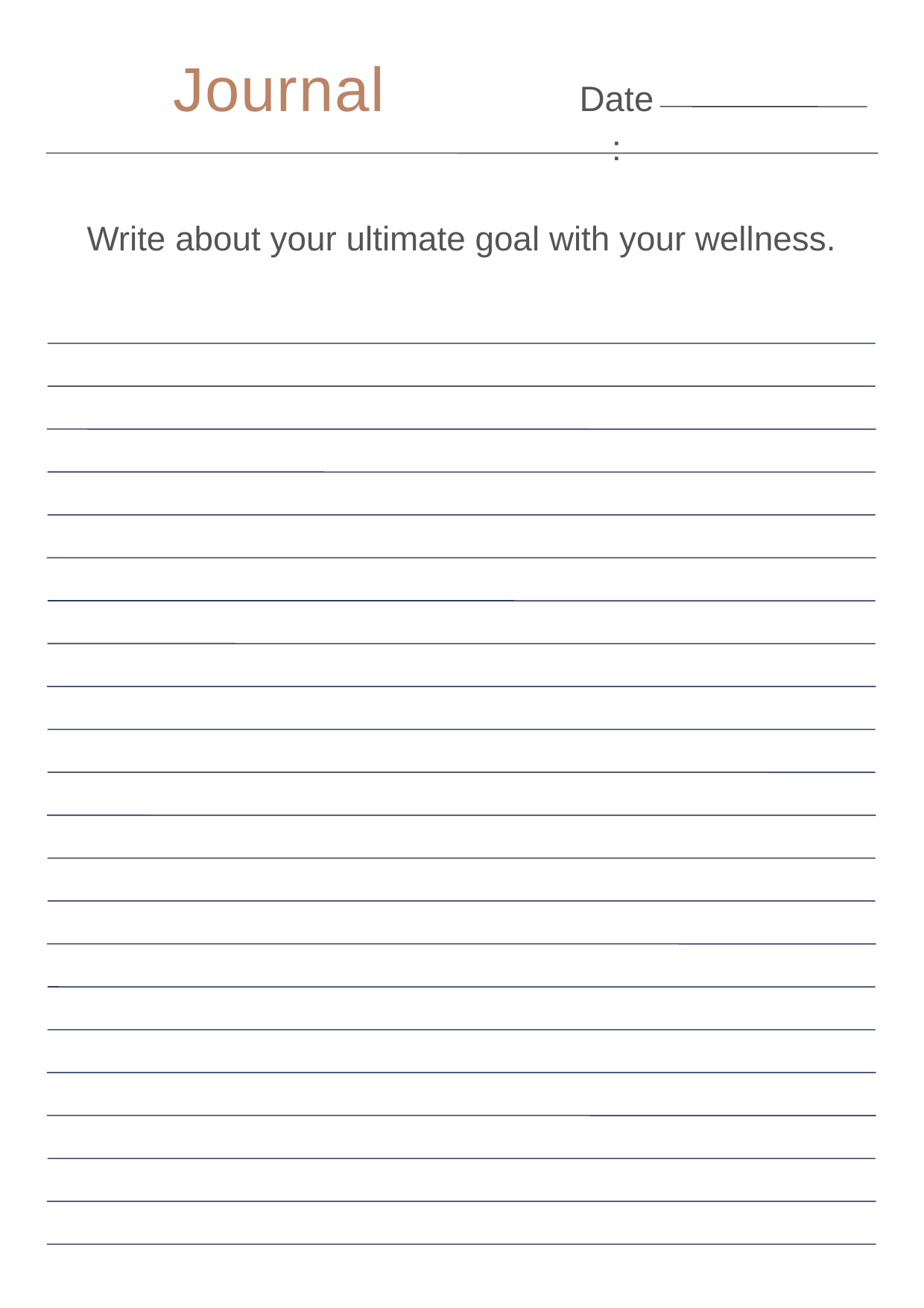

Journal
Date:

Write about your ultimate goal with your wellness.